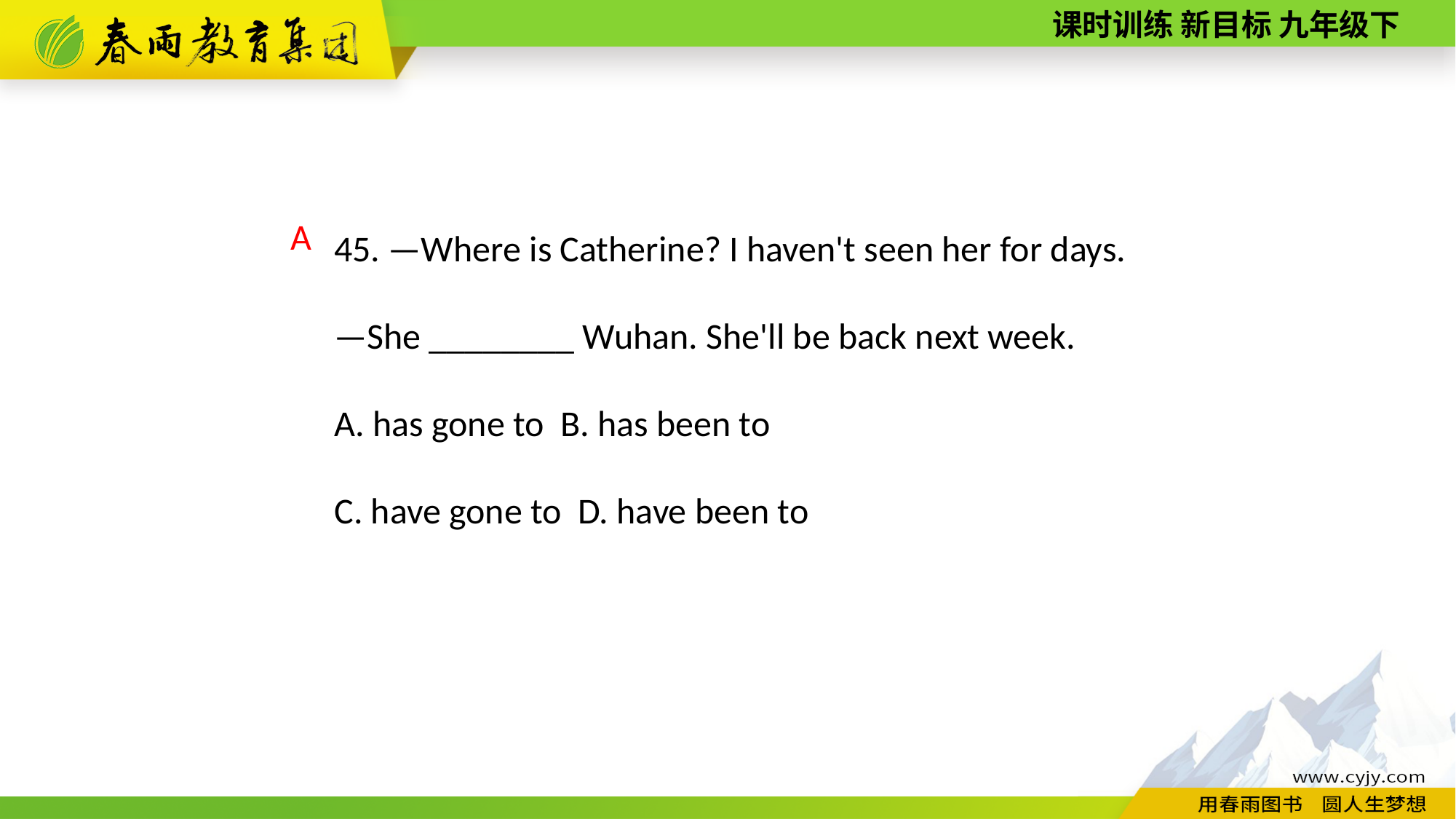

45. —Where is Catherine? I haven't seen her for days.
—She ________ Wuhan. She'll be back next week.
A. has gone to  B. has been to
C. have gone to  D. have been to
A